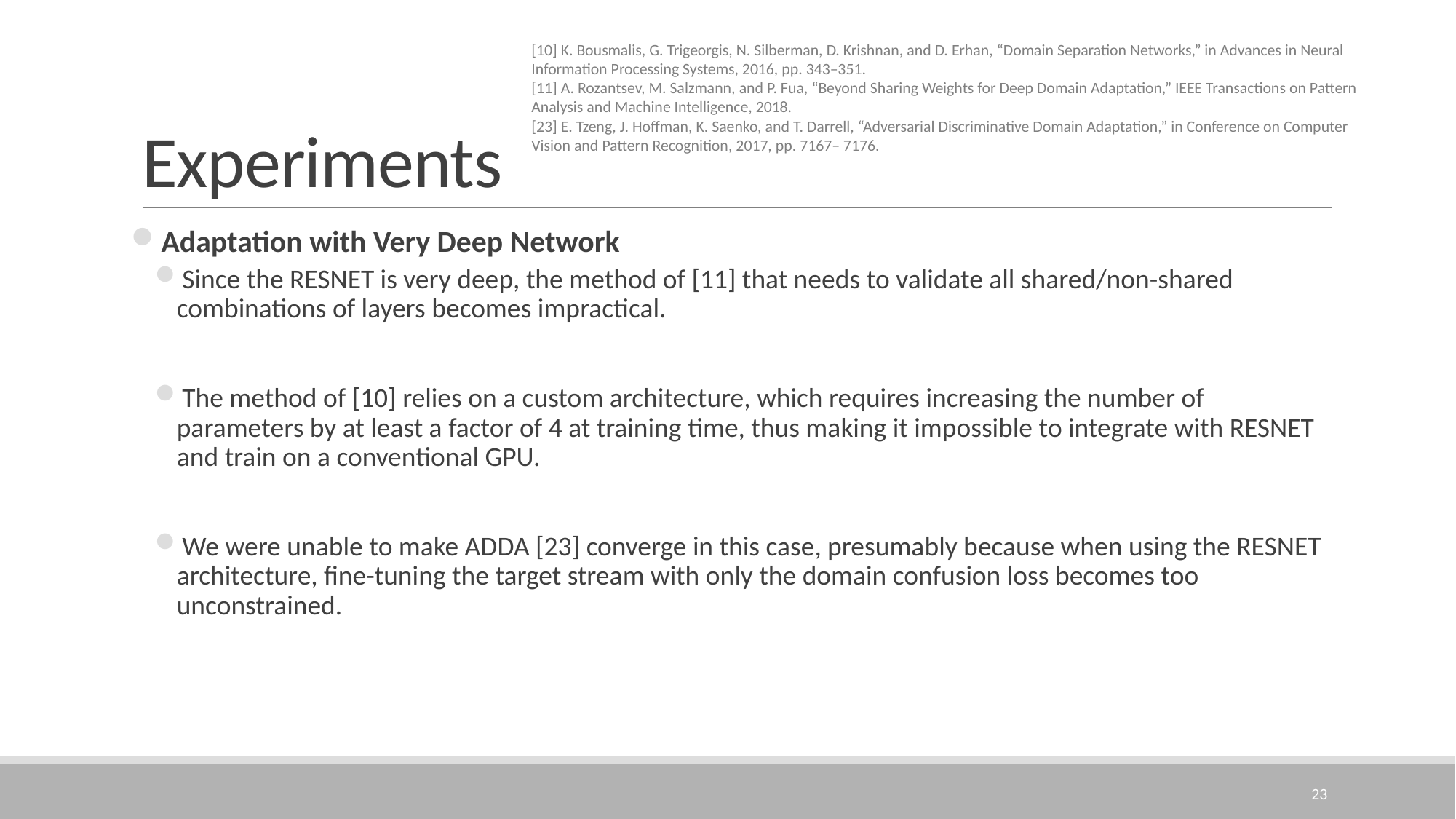

# Experiments
[10] K. Bousmalis, G. Trigeorgis, N. Silberman, D. Krishnan, and D. Erhan, “Domain Separation Networks,” in Advances in Neural Information Processing Systems, 2016, pp. 343–351.
[11] A. Rozantsev, M. Salzmann, and P. Fua, “Beyond Sharing Weights for Deep Domain Adaptation,” IEEE Transactions on Pattern Analysis and Machine Intelligence, 2018.
[23] E. Tzeng, J. Hoffman, K. Saenko, and T. Darrell, “Adversarial Discriminative Domain Adaptation,” in Conference on Computer Vision and Pattern Recognition, 2017, pp. 7167– 7176.
Adaptation with Very Deep Network
Since the RESNET is very deep, the method of [11] that needs to validate all shared/non-shared combinations of layers becomes impractical.

The method of [10] relies on a custom architecture, which requires increasing the number of parameters by at least a factor of 4 at training time, thus making it impossible to integrate with RESNET and train on a conventional GPU.

We were unable to make ADDA [23] converge in this case, presumably because when using the RESNET architecture, fine-tuning the target stream with only the domain confusion loss becomes too unconstrained.
23